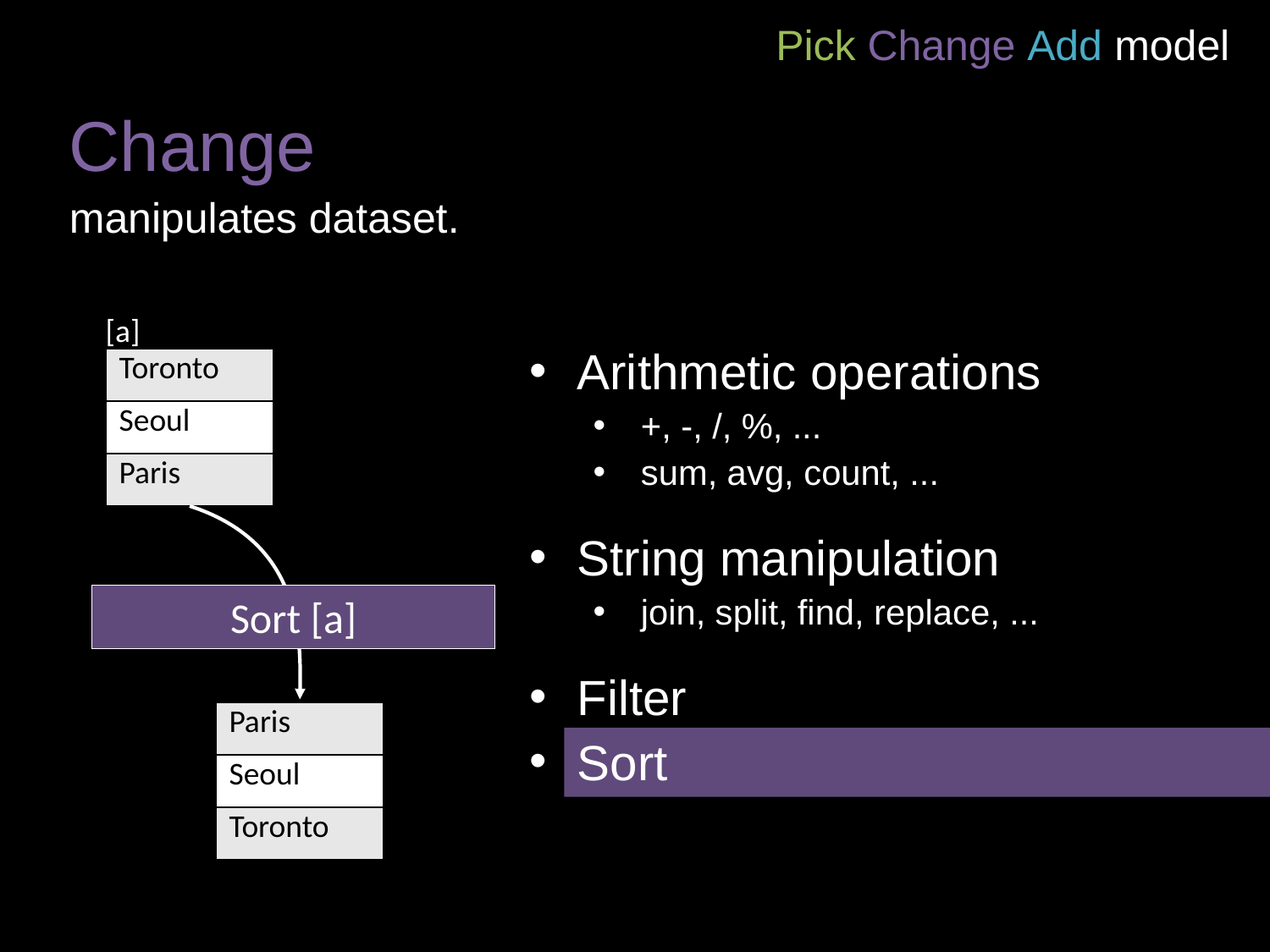

Pick Change Add model
Change
manipulates dataset.

[a]
Arithmetic operations
+, -, /, %, ...
sum, avg, count, ...

String manipulation
join, split, find, replace, ...

Filter
Sort
| Toronto |
| --- |
| Seoul |
| Paris |

Sort [a]
| Paris |
| --- |
| Seoul |
| Toronto |